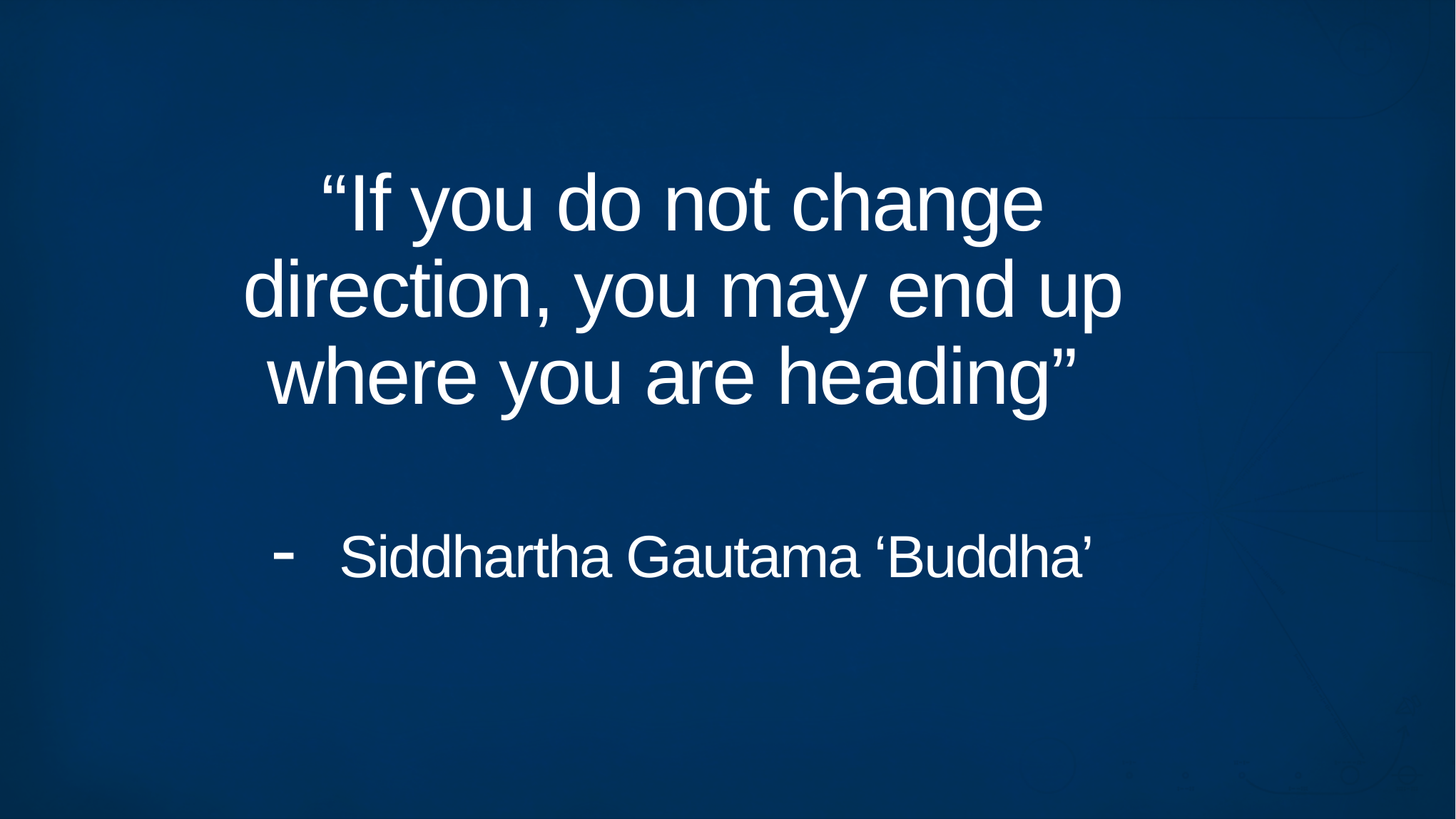

# “If you do not change direction, you may end up where you are heading”

-  Siddhartha Gautama ‘Buddha’